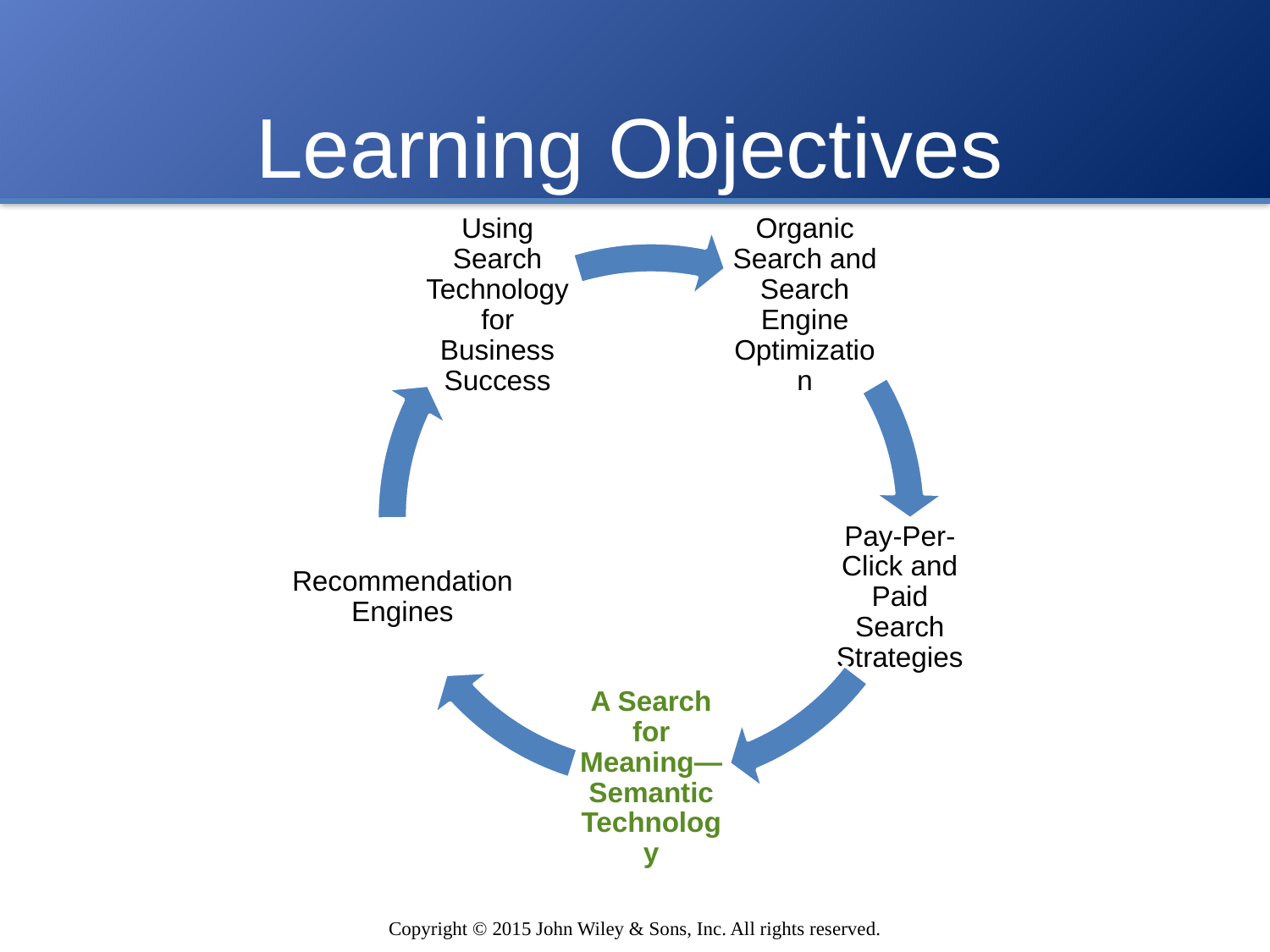

Organic Search and Search Engine Optimization
Pay-Per-Click and Paid Search Strategies
A Search for Meaning—Semantic Technology
Recommendation Engines
Using Search Technology for Business Success